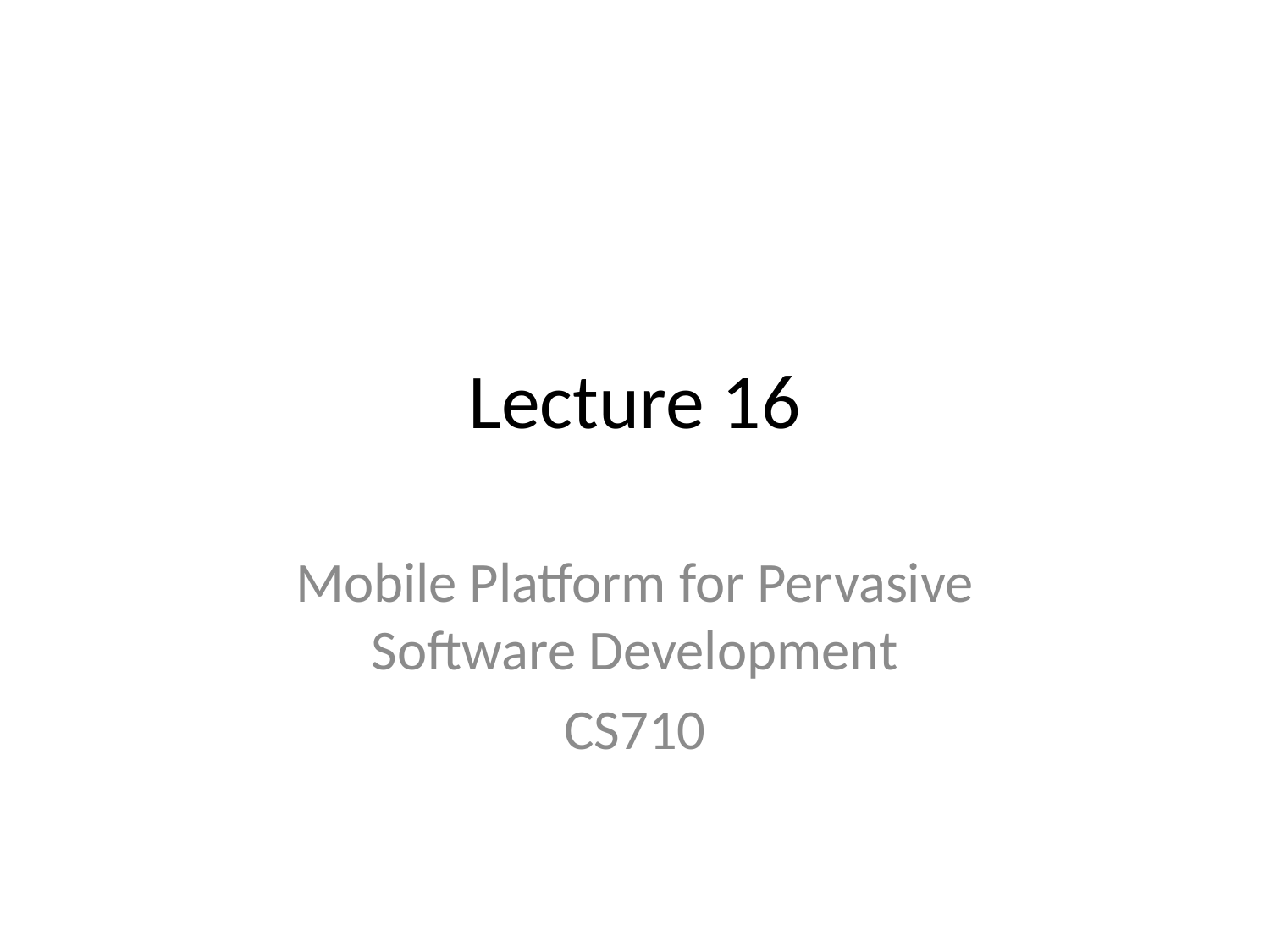

# Lecture 16
Mobile Platform for Pervasive Software Development
CS710